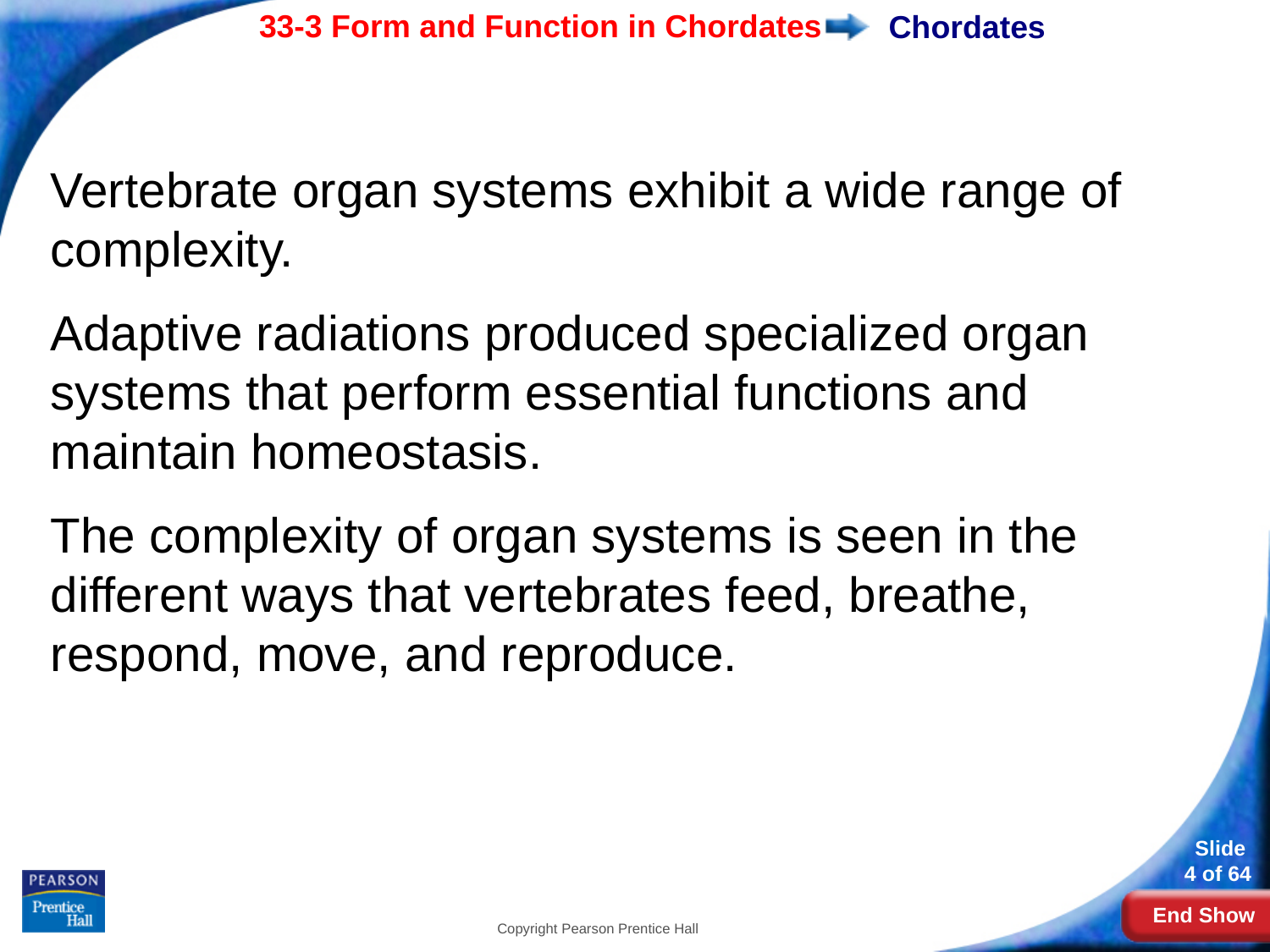

# Chordates
Vertebrate organ systems exhibit a wide range of complexity.
Adaptive radiations produced specialized organ systems that perform essential functions and maintain homeostasis.
The complexity of organ systems is seen in the different ways that vertebrates feed, breathe, respond, move, and reproduce.
Copyright Pearson Prentice Hall